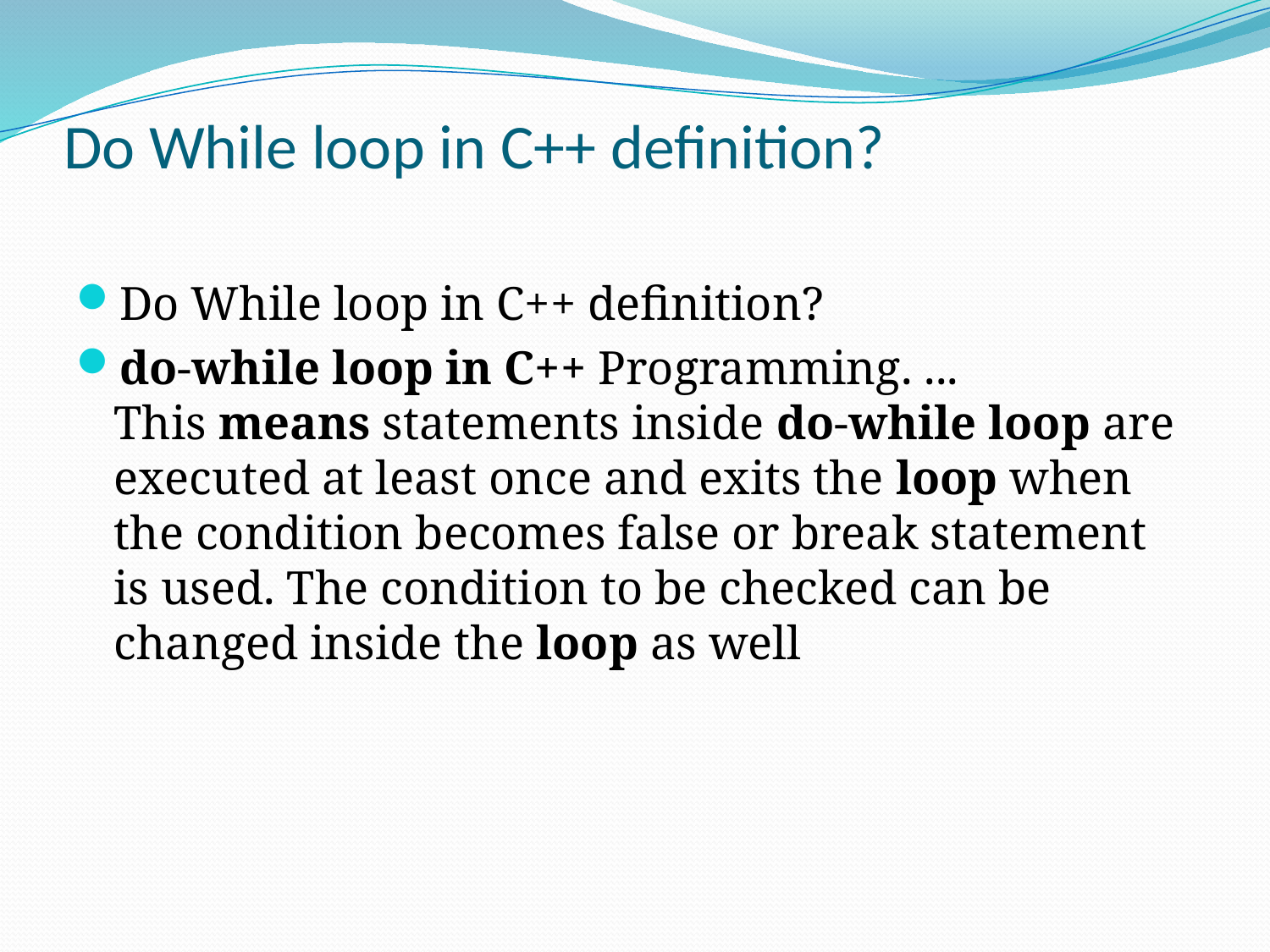

# Do While loop in C++ definition?
Do While loop in C++ definition?
do-while loop in C++ Programming. ... This means statements inside do-while loop are executed at least once and exits the loop when the condition becomes false or break statement is used. The condition to be checked can be changed inside the loop as well